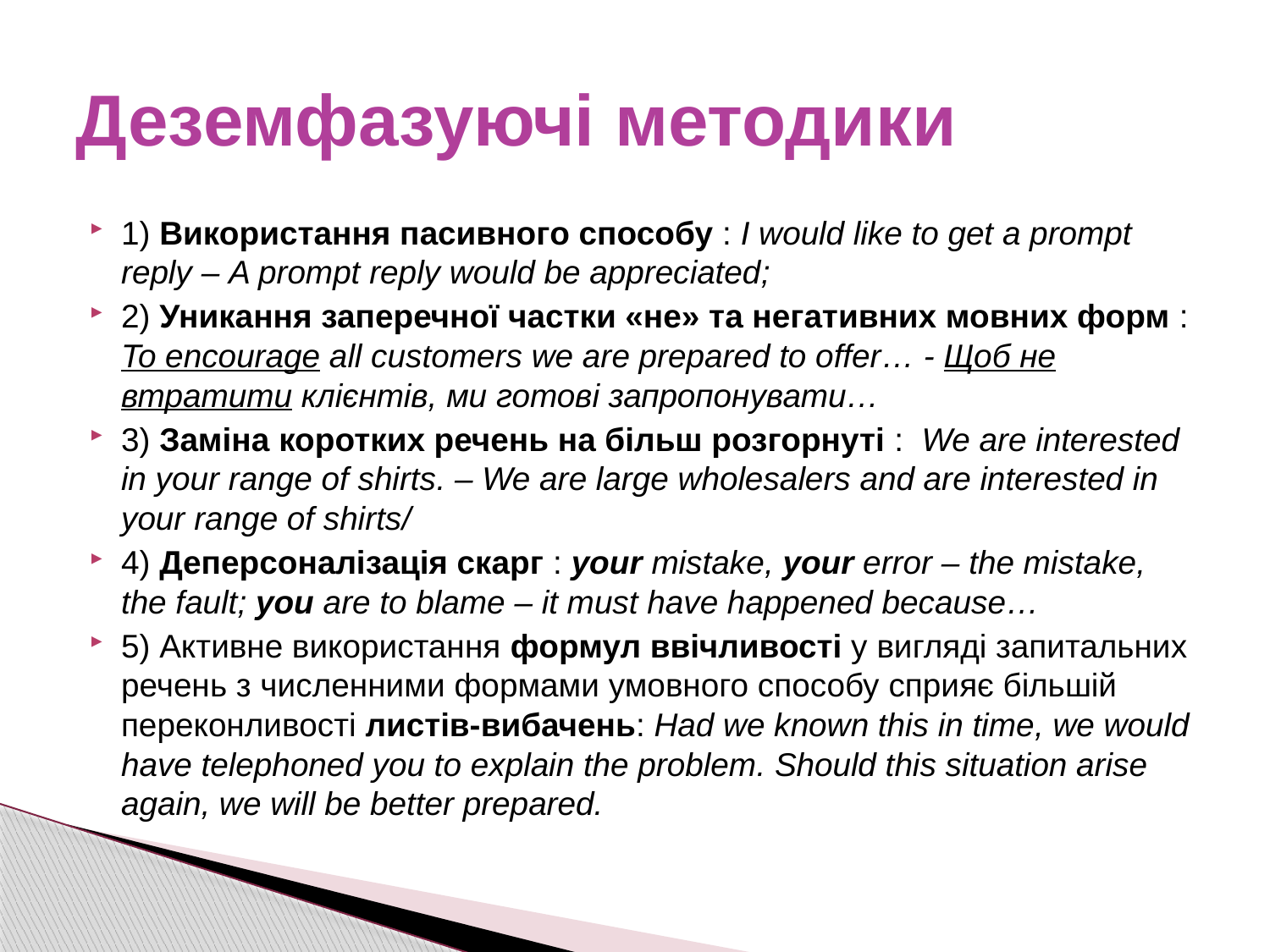

# Деземфазуючі методики
1) Використання пасивного способу : I would like to get a prompt reply – A prompt reply would be appreciated;
2) Уникання заперечної частки «не» та негативних мовних форм : To encourage all customers we are prepared to offer… - Щоб не втратити клієнтів, ми готові запропонувати…
3) Заміна коротких речень на більш розгорнуті :  We are interested in your range of shirts. – We are large wholesalers and are interested in your range of shirts/
4) Деперсоналізація скарг : your mistake, your error – the mistake, the fault; you are to blame – it must have happened because…
5) Активне використання формул ввічливості у вигляді запитальних речень з численними формами умовного способу сприяє більшій переконливості листів-вибачень: Had we known this in time, we would have telephoned you to explain the problem. Should this situation arise again, we will be better prepared.